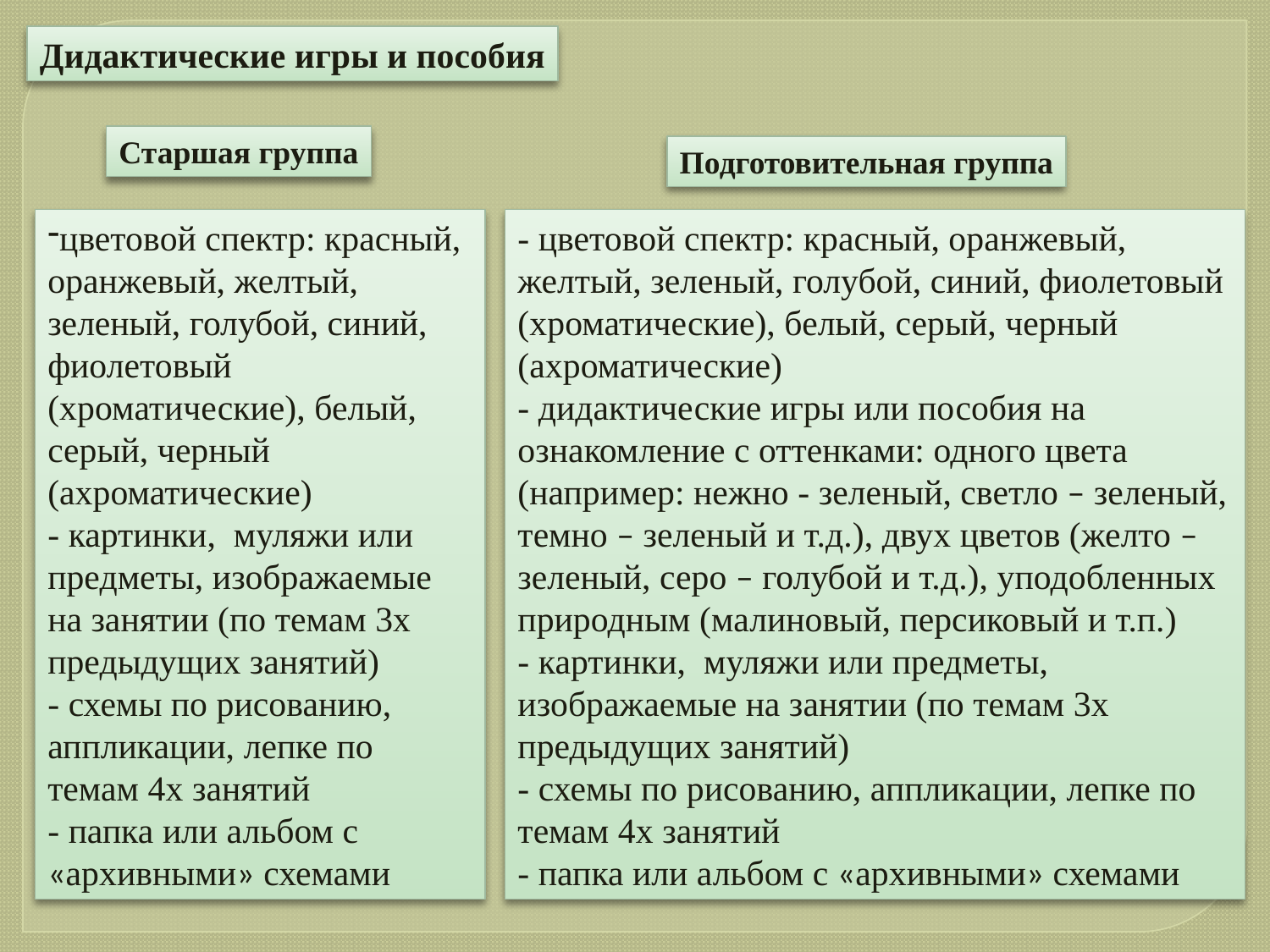

Дидактические игры и пособия
Старшая группа
Подготовительная группа
цветовой спектр: красный, оранжевый, желтый, зеленый, голубой, синий, фиолетовый (хроматические), белый, серый, черный (ахроматические)
- картинки,  муляжи или предметы, изображаемые на занятии (по темам 3х предыдущих занятий)
- схемы по рисованию, аппликации, лепке по темам 4х занятий
- папка или альбом с «архивными» схемами
- цветовой спектр: красный, оранжевый, желтый, зеленый, голубой, синий, фиолетовый (хроматические), белый, серый, черный (ахроматические)
- дидактические игры или пособия на ознакомление с оттенками: одного цвета (например: нежно - зеленый, светло – зеленый, темно – зеленый и т.д.), двух цветов (желто – зеленый, серо – голубой и т.д.), уподобленных природным (малиновый, персиковый и т.п.)
- картинки,  муляжи или предметы, изображаемые на занятии (по темам 3х предыдущих занятий)
- схемы по рисованию, аппликации, лепке по темам 4х занятий
- папка или альбом с «архивными» схемами